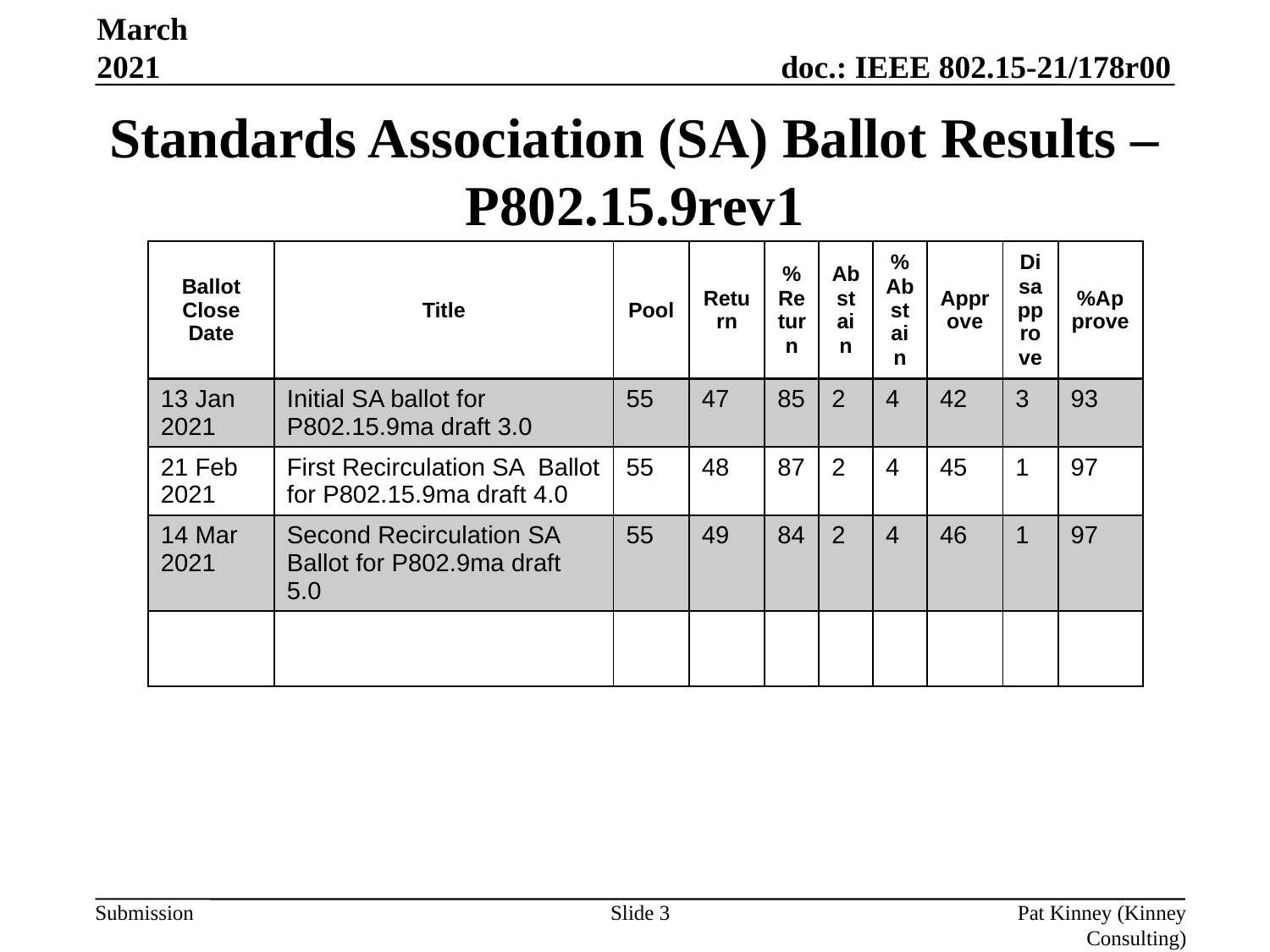

March 2021
# Standards Association (SA) Ballot Results – P802.15.9rev1
| Ballot Close Date | Title | Pool | Return | %Return | Abstain | %Abstain | Approve | Disapprove | %Approve |
| --- | --- | --- | --- | --- | --- | --- | --- | --- | --- |
| 13 Jan 2021 | Initial SA ballot for P802.15.9ma draft 3.0 | 55 | 47 | 85 | 2 | 4 | 42 | 3 | 93 |
| 21 Feb 2021 | First Recirculation SA Ballot for P802.15.9ma draft 4.0 | 55 | 48 | 87 | 2 | 4 | 45 | 1 | 97 |
| 14 Mar 2021 | Second Recirculation SA Ballot for P802.9ma draft 5.0 | 55 | 49 | 84 | 2 | 4 | 46 | 1 | 97 |
|  |  |  |  |  |  |  |  |  |  |
Slide 3
Pat Kinney (Kinney Consulting)